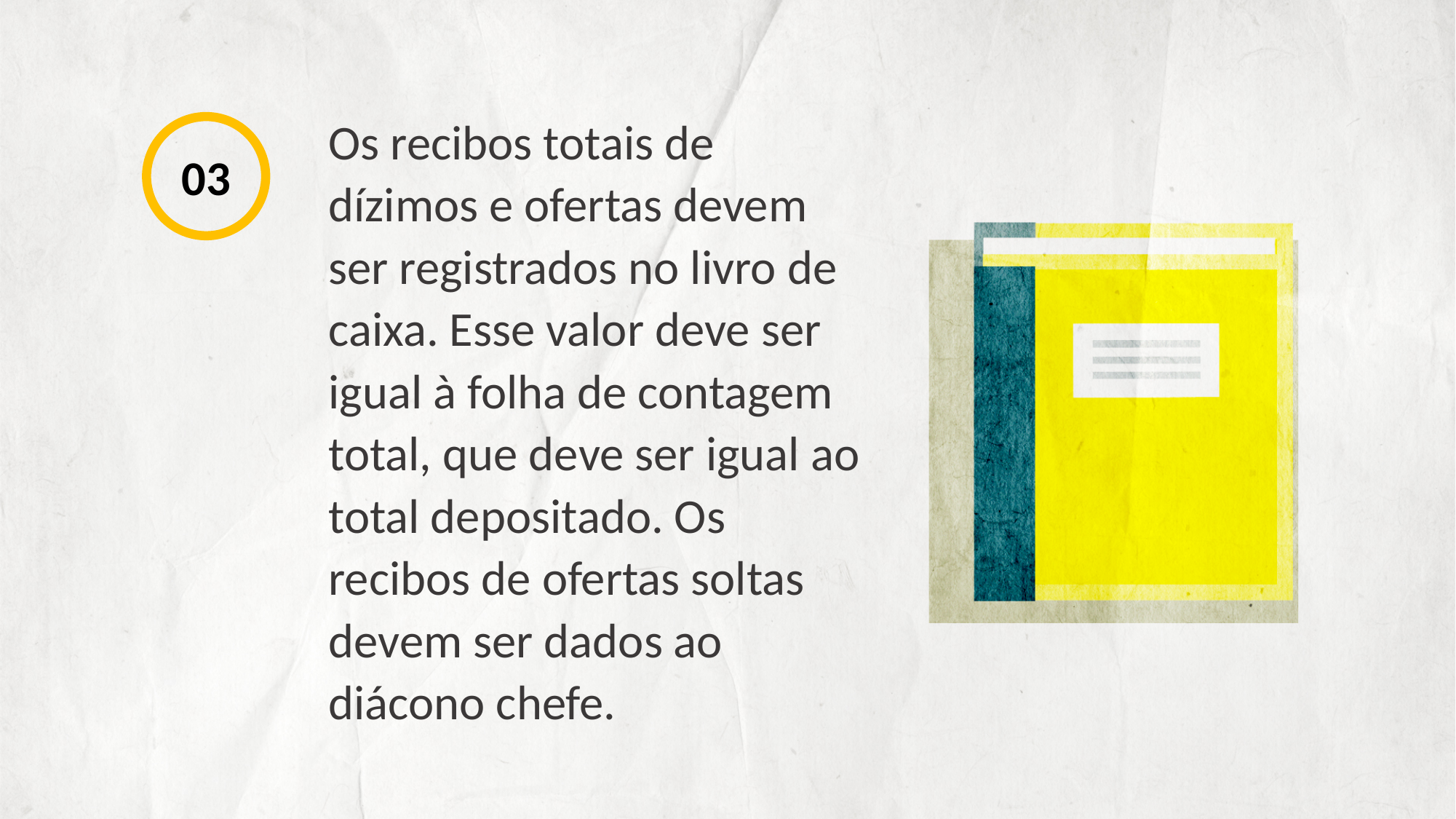

Os recibos totais de dízimos e ofertas devem ser registrados no livro de caixa. Esse valor deve ser igual à folha de contagem total, que deve ser igual ao total depositado. Os recibos de ofertas soltas devem ser dados ao diácono chefe.

03